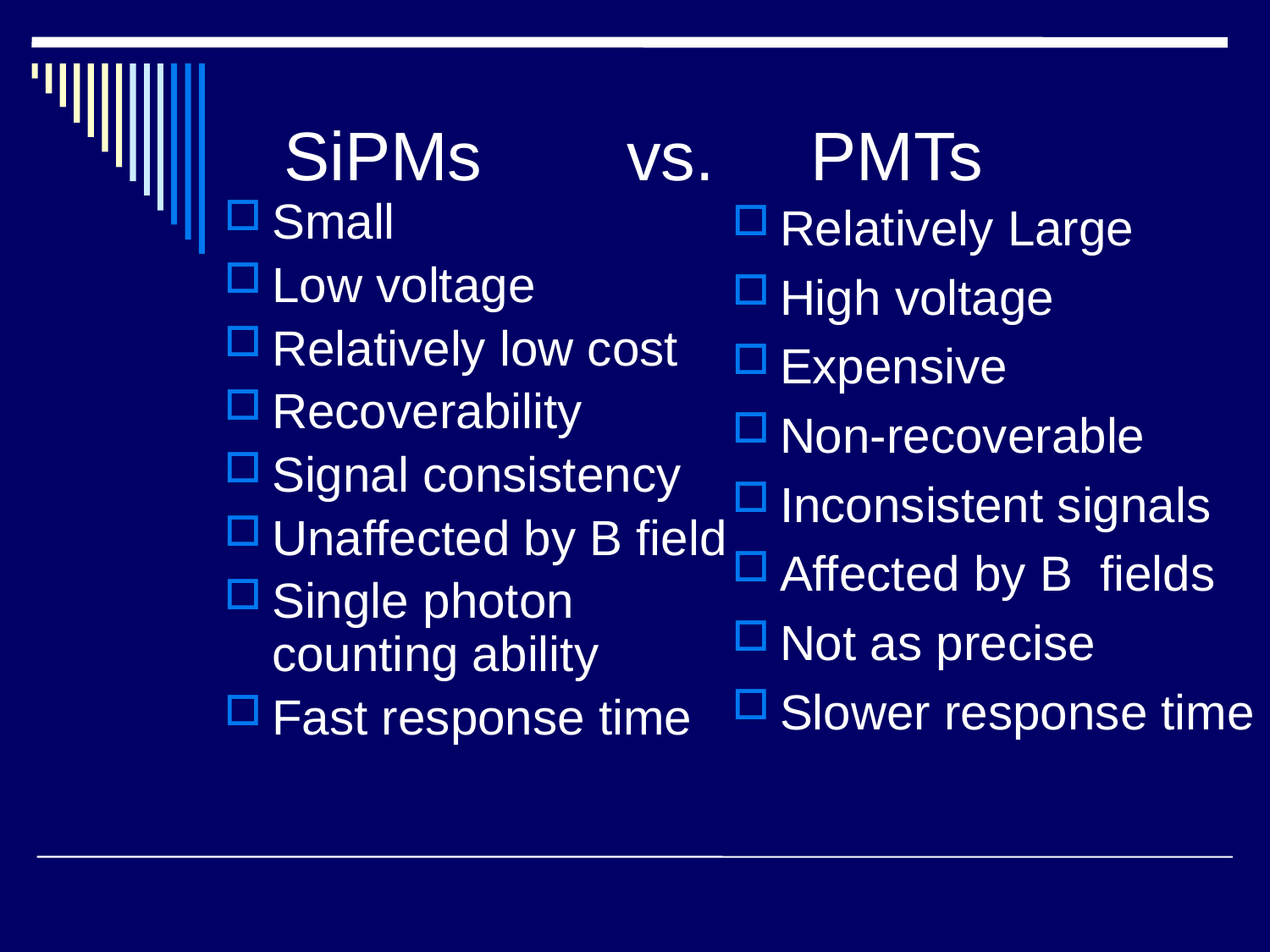

# SiPMs  	vs. 	   PMTs
Small
Low voltage
Relatively low cost
Recoverability
Signal consistency
Unaffected by B field
Single photon counting ability
Fast response time

Relatively Large
High voltage
Expensive
Non-recoverable
Inconsistent signals
Affected by B  fields
Not as precise
Slower response time